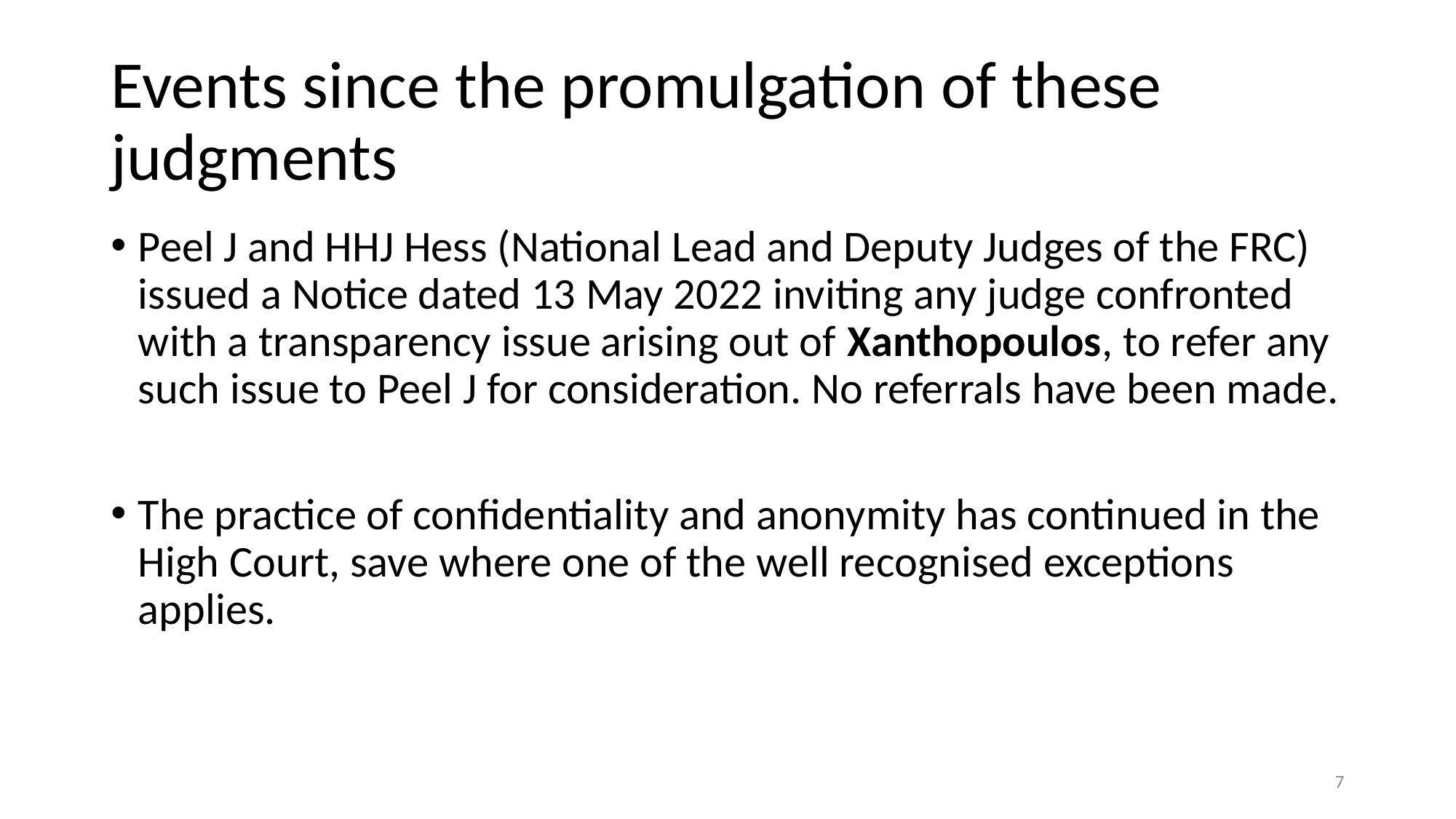

# Events since the promulgation of these judgments
Peel J and HHJ Hess (National Lead and Deputy Judges of the FRC) issued a Notice dated 13 May 2022 inviting any judge confronted with a transparency issue arising out of Xanthopoulos, to refer any such issue to Peel J for consideration. No referrals have been made.

The practice of confidentiality and anonymity has continued in the High Court, save where one of the well recognised exceptions applies.

7